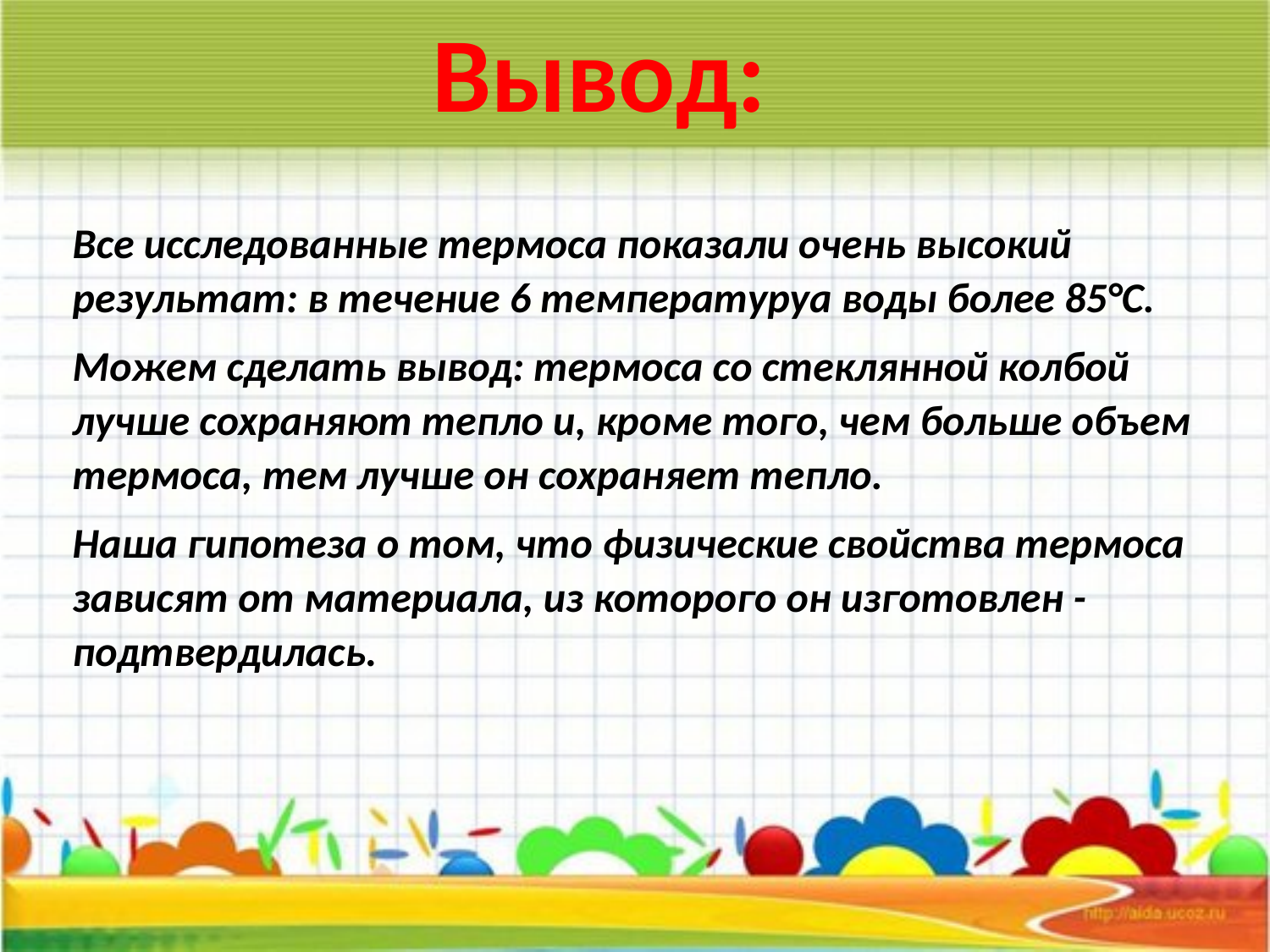

Вывод:
Все исследованные термоса показали очень высокий результат: в течение 6 температуруа воды более 85°С.
Можем сделать вывод: термоса со стеклянной колбой лучше сохраняют тепло и, кроме того, чем больше объем термоса, тем лучше он сохраняет тепло.
Наша гипотеза о том, что физические свойства термоса зависят от материала, из которого он изготовлен - подтвердилась.